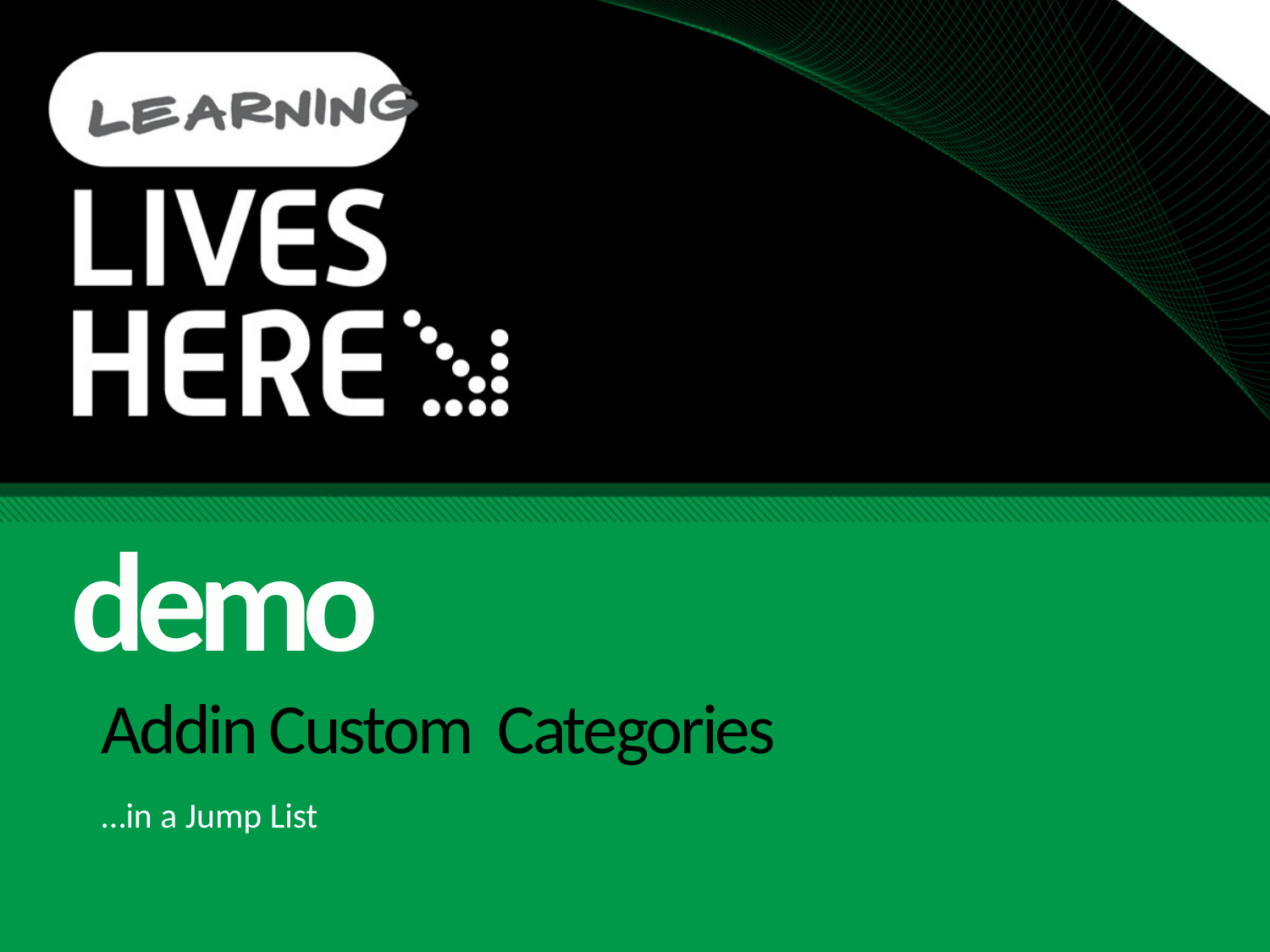

demo
# Addin Custom  Categories
…in a Jump List